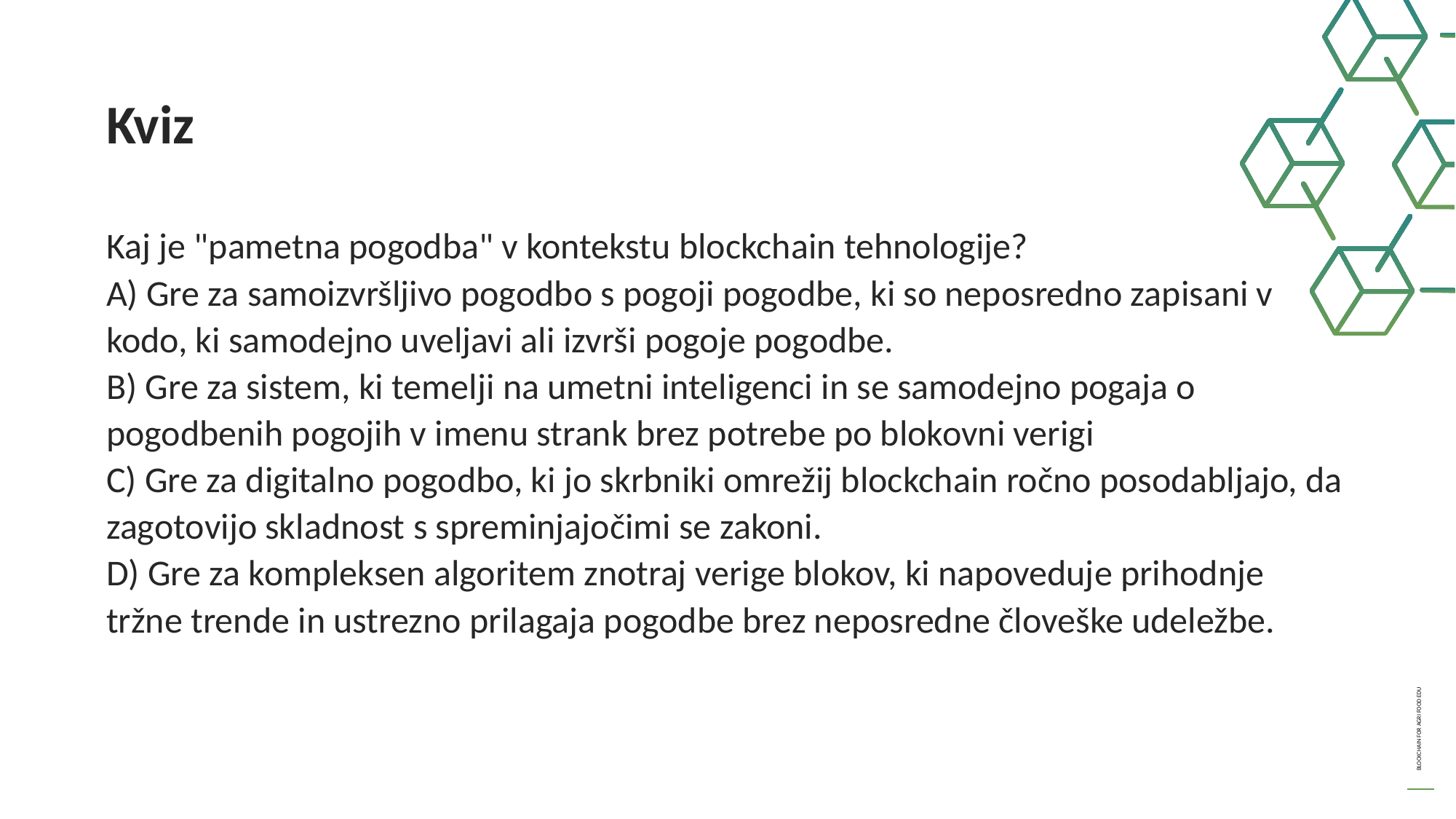

Kviz
Kaj je "pametna pogodba" v kontekstu blockchain tehnologije?
A) Gre za samoizvršljivo pogodbo s pogoji pogodbe, ki so neposredno zapisani v kodo, ki samodejno uveljavi ali izvrši pogoje pogodbe.
B) Gre za sistem, ki temelji na umetni inteligenci in se samodejno pogaja o pogodbenih pogojih v imenu strank brez potrebe po blokovni verigi
C) Gre za digitalno pogodbo, ki jo skrbniki omrežij blockchain ročno posodabljajo, da zagotovijo skladnost s spreminjajočimi se zakoni.
D) Gre za kompleksen algoritem znotraj verige blokov, ki napoveduje prihodnje tržne trende in ustrezno prilagaja pogodbe brez neposredne človeške udeležbe.